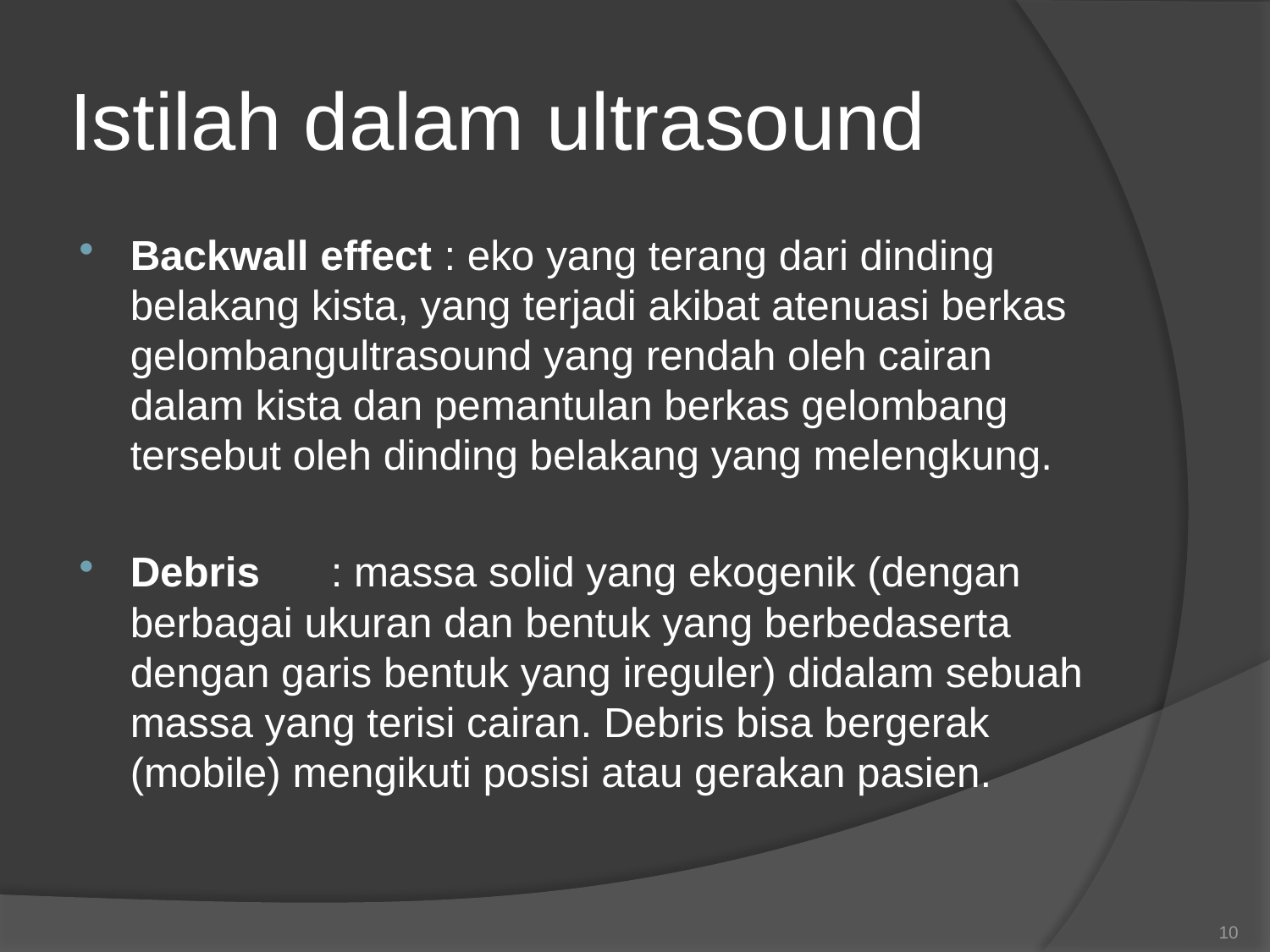

# Istilah dalam ultrasound
Backwall effect : eko yang terang dari dinding belakang kista, yang terjadi akibat atenuasi berkas gelombangultrasound yang rendah oleh cairan dalam kista dan pemantulan berkas gelombang tersebut oleh dinding belakang yang melengkung.

Debris	: massa solid yang ekogenik (dengan berbagai ukuran dan bentuk yang berbedaserta dengan garis bentuk yang ireguler) didalam sebuah massa yang terisi cairan. Debris bisa bergerak (mobile) mengikuti posisi atau gerakan pasien.
10